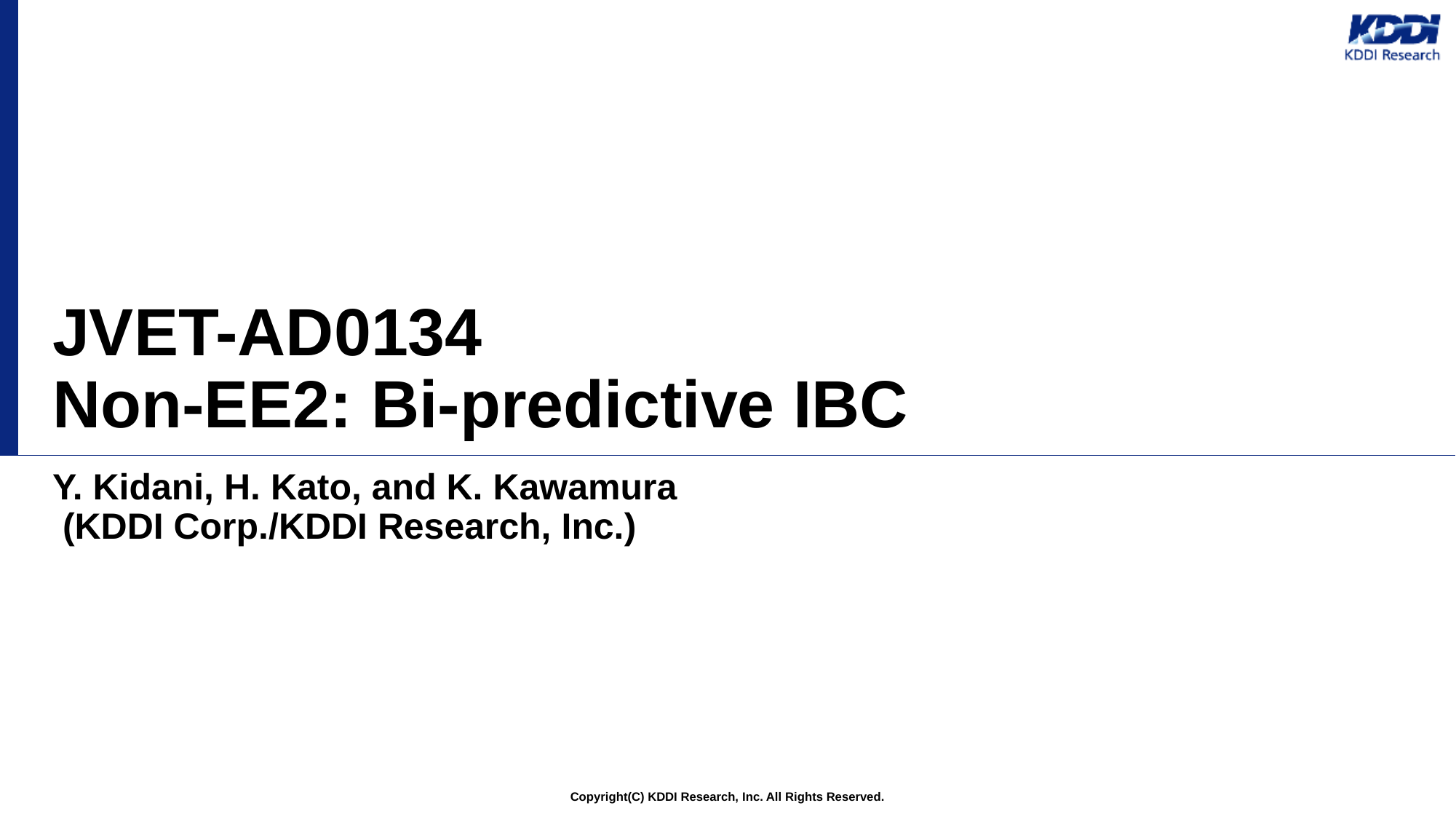

# JVET-AD0134 Non-EE2: Bi-predictive IBC
Y. Kidani, H. Kato, and K. Kawamura
 (KDDI Corp./KDDI Research, Inc.)